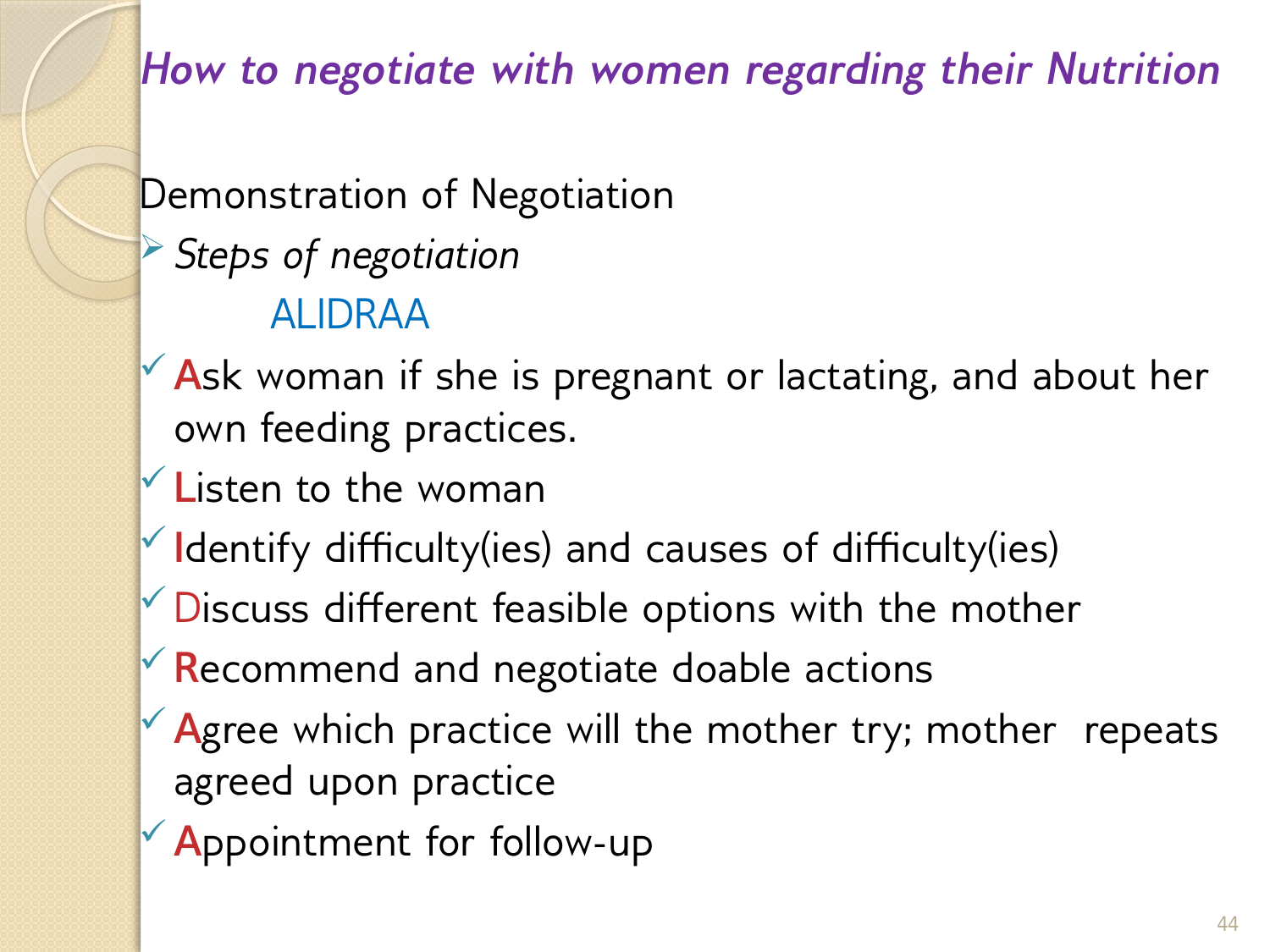

How to negotiate with women regarding their Nutrition

Demonstration of Negotiation
Steps of negotiation
          ALIDRAA
Ask woman if she is pregnant or lactating, and about her own feeding practices.
Listen to the woman
Identify difficulty(ies) and causes of difficulty(ies)
Discuss different feasible options with the mother
Recommend and negotiate doable actions
Agree which practice will the mother try; mother  repeats agreed upon practice
Appointment for follow-up
44